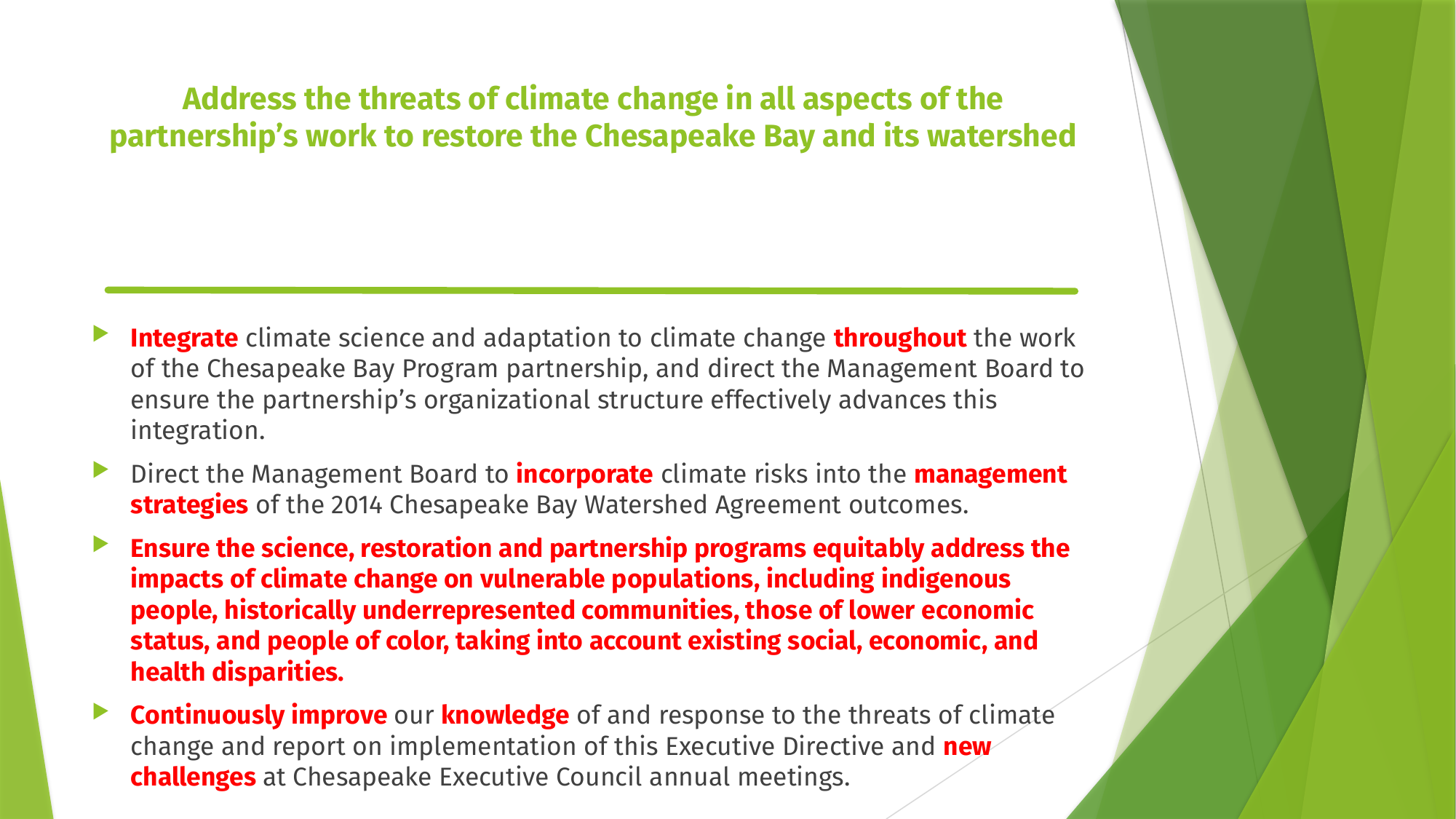

# Address the threats of climate change in all aspects of the partnership’s work to restore the Chesapeake Bay and its watershed

Integrate climate science and adaptation to climate change throughout the work of the Chesapeake Bay Program partnership, and direct the Management Board to ensure the partnership’s organizational structure effectively advances this integration.
Direct the Management Board to incorporate climate risks into the management strategies of the 2014 Chesapeake Bay Watershed Agreement outcomes.
Ensure the science, restoration and partnership programs equitably address the impacts of climate change on vulnerable populations, including indigenous people, historically underrepresented communities, those of lower economic status, and people of color, taking into account existing social, economic, and health disparities.
Continuously improve our knowledge of and response to the threats of climate change and report on implementation of this Executive Directive and new challenges at Chesapeake Executive Council annual meetings.